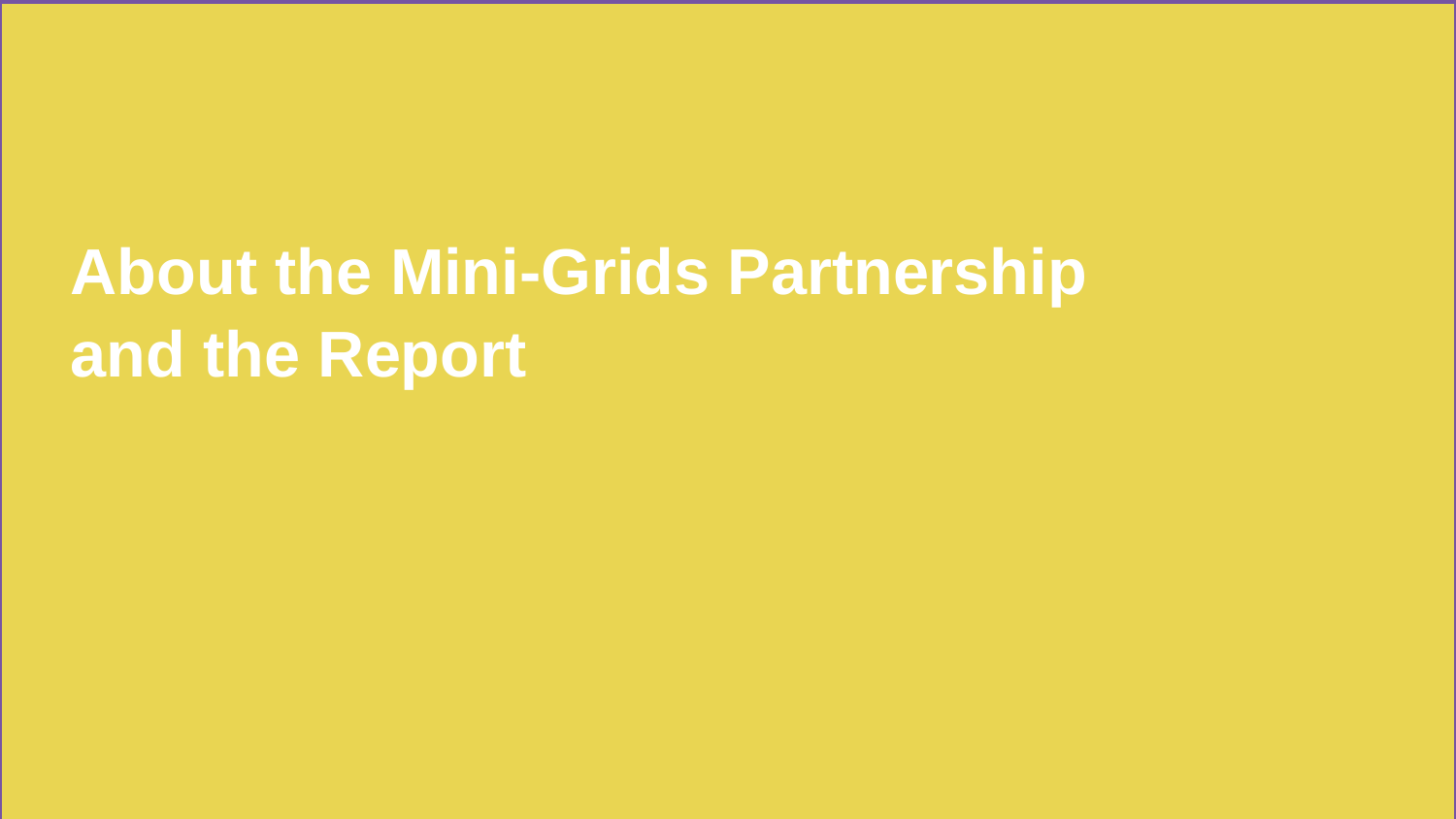

About the Mini-Grids Partnership
and the Report